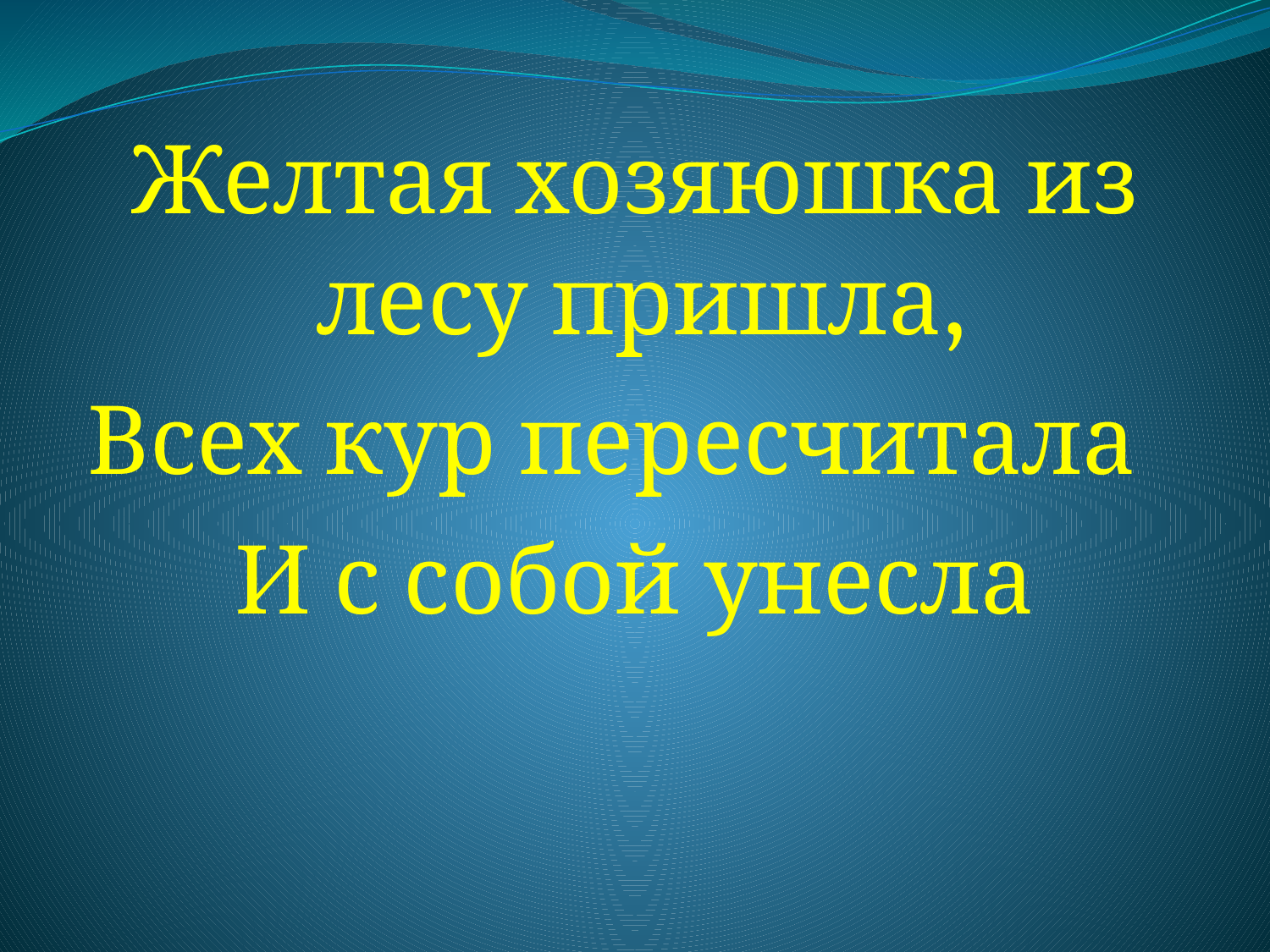

Желтая хозяюшка из лесу пришла,
Всех кур пересчитала
И с собой унесла